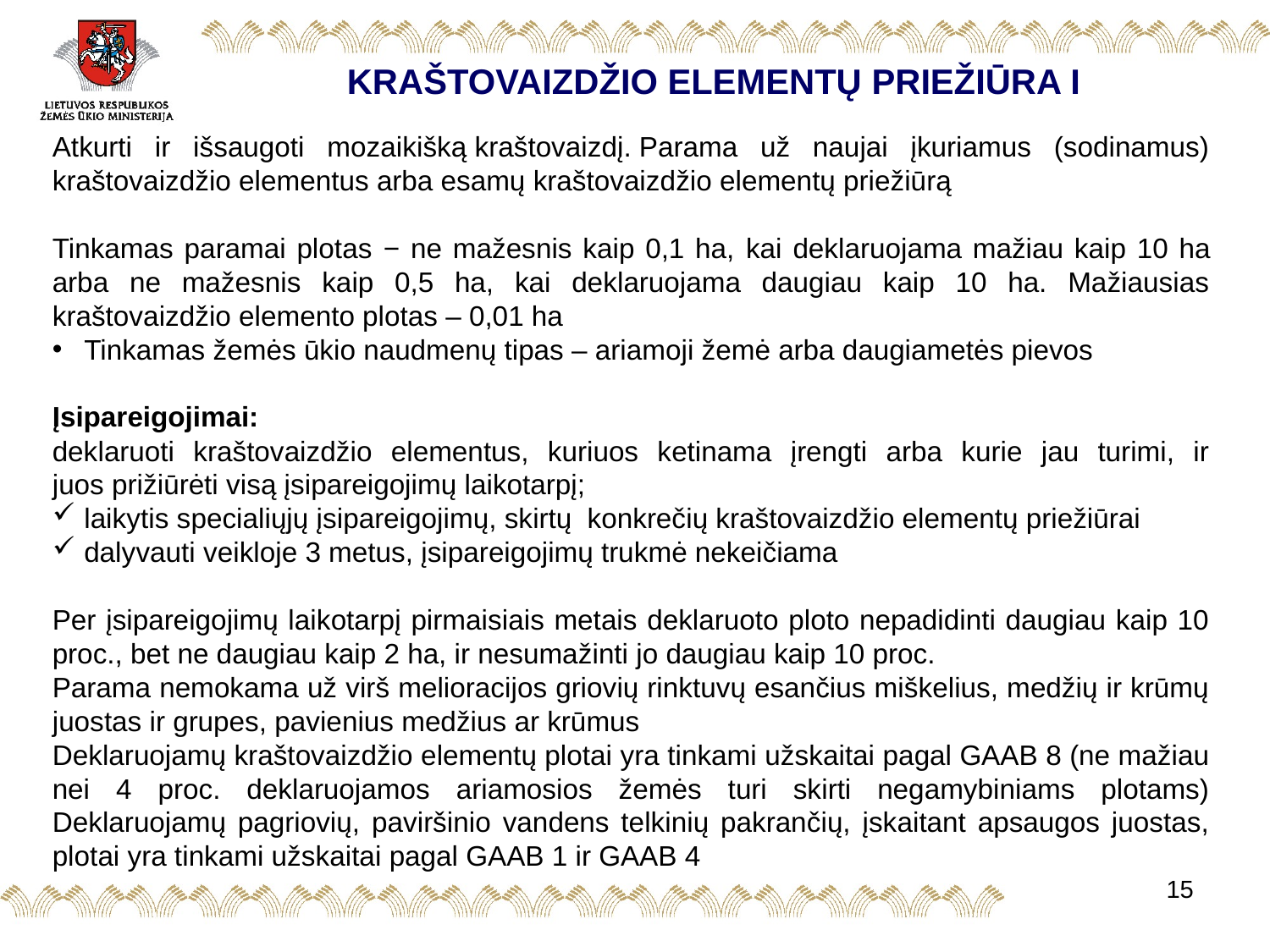

KRAŠTOVAIZDŽIO ELEMENTŲ PRIEŽIŪRA I
Atkurti ir išsaugoti mozaikišką kraštovaizdį. Parama už naujai įkuriamus (sodinamus) kraštovaizdžio elementus arba esamų kraštovaizdžio elementų priežiūrą

Tinkamas paramai plotas − ne mažesnis kaip 0,1 ha, kai deklaruojama mažiau kaip 10 ha arba ne mažesnis kaip 0,5 ha, kai deklaruojama daugiau kaip 10 ha. Mažiausias kraštovaizdžio elemento plotas – 0,01 ha
Tinkamas žemės ūkio naudmenų tipas – ariamoji žemė arba daugiametės pievos

Įsipareigojimai:​
deklaruoti kraštovaizdžio elementus, kuriuos ketinama įrengti arba kurie jau turimi, ir juos prižiūrėti visą įsipareigojimų laikotarpį;
laikytis specialiųjų įsipareigojimų, skirtų  konkrečių kraštovaizdžio elementų priežiūrai
dalyvauti veikloje 3 metus, įsipareigojimų trukmė nekeičiama

Per įsipareigojimų laikotarpį pirmaisiais metais deklaruoto ploto nepadidinti daugiau kaip 10 proc., bet ne daugiau kaip 2 ha, ir nesumažinti jo daugiau kaip 10 proc.
Parama nemokama už virš melioracijos griovių rinktuvų esančius miškelius, medžių ir krūmų juostas ir grupes, pavienius medžius ar krūmus
Deklaruojamų kraštovaizdžio elementų plotai yra tinkami užskaitai pagal GAAB 8 (ne mažiau nei 4 proc. deklaruojamos ariamosios žemės turi skirti negamybiniams plotams) Deklaruojamų pagriovių, paviršinio vandens telkinių pakrančių, įskaitant apsaugos juostas, plotai yra tinkami užskaitai pagal GAAB 1 ir GAAB 4
15